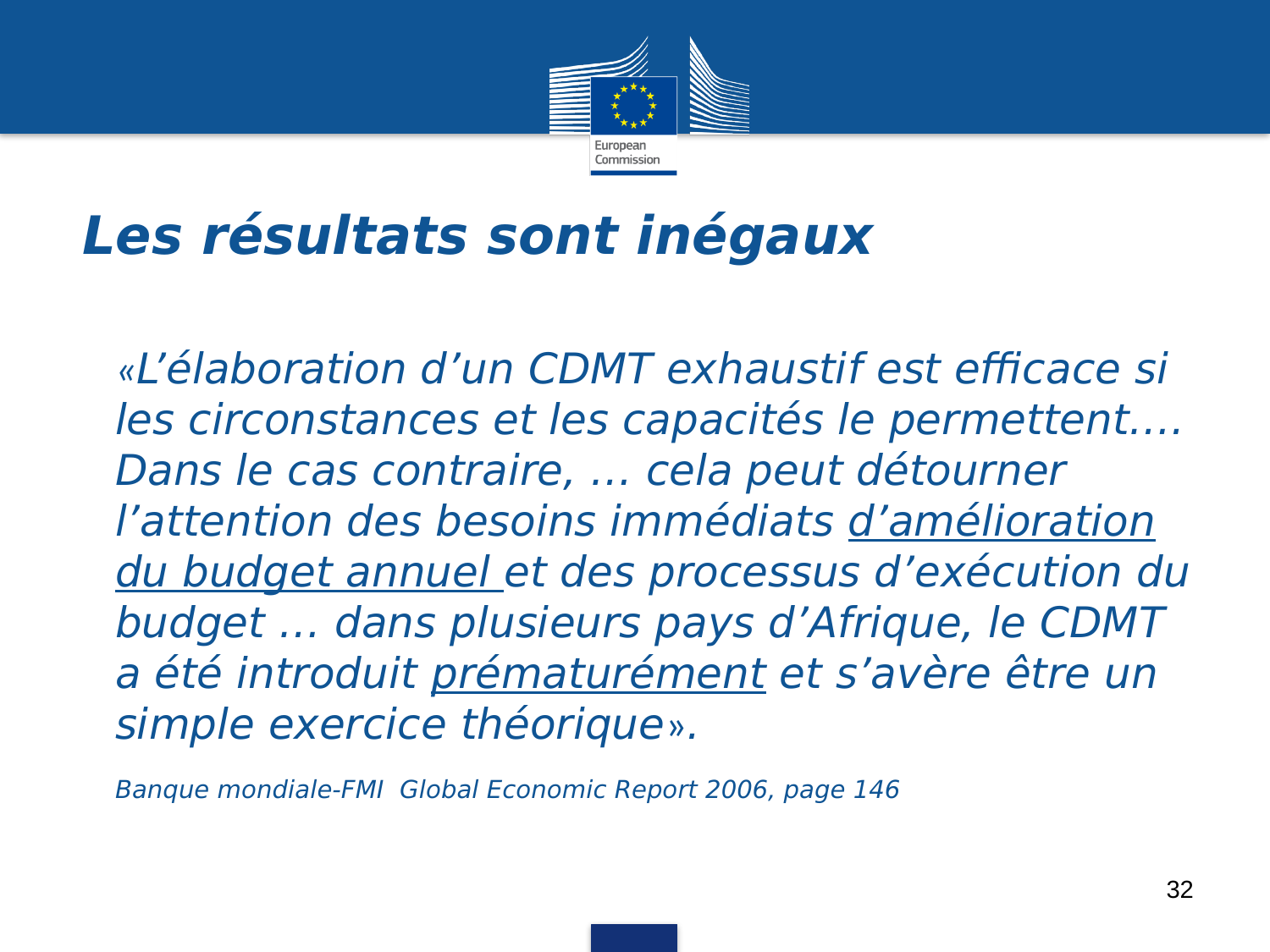

# Les résultats sont inégaux

«L’élaboration d’un CDMT exhaustif est efficace si les circonstances et les capacités le permettent…. Dans le cas contraire, … cela peut détourner l’attention des besoins immédiats d’amélioration du budget annuel et des processus d’exécution du budget … dans plusieurs pays d’Afrique, le CDMT a été introduit prématurément et s’avère être un simple exercice théorique».
	Banque mondiale-FMI  Global Economic Report 2006, page 146

32